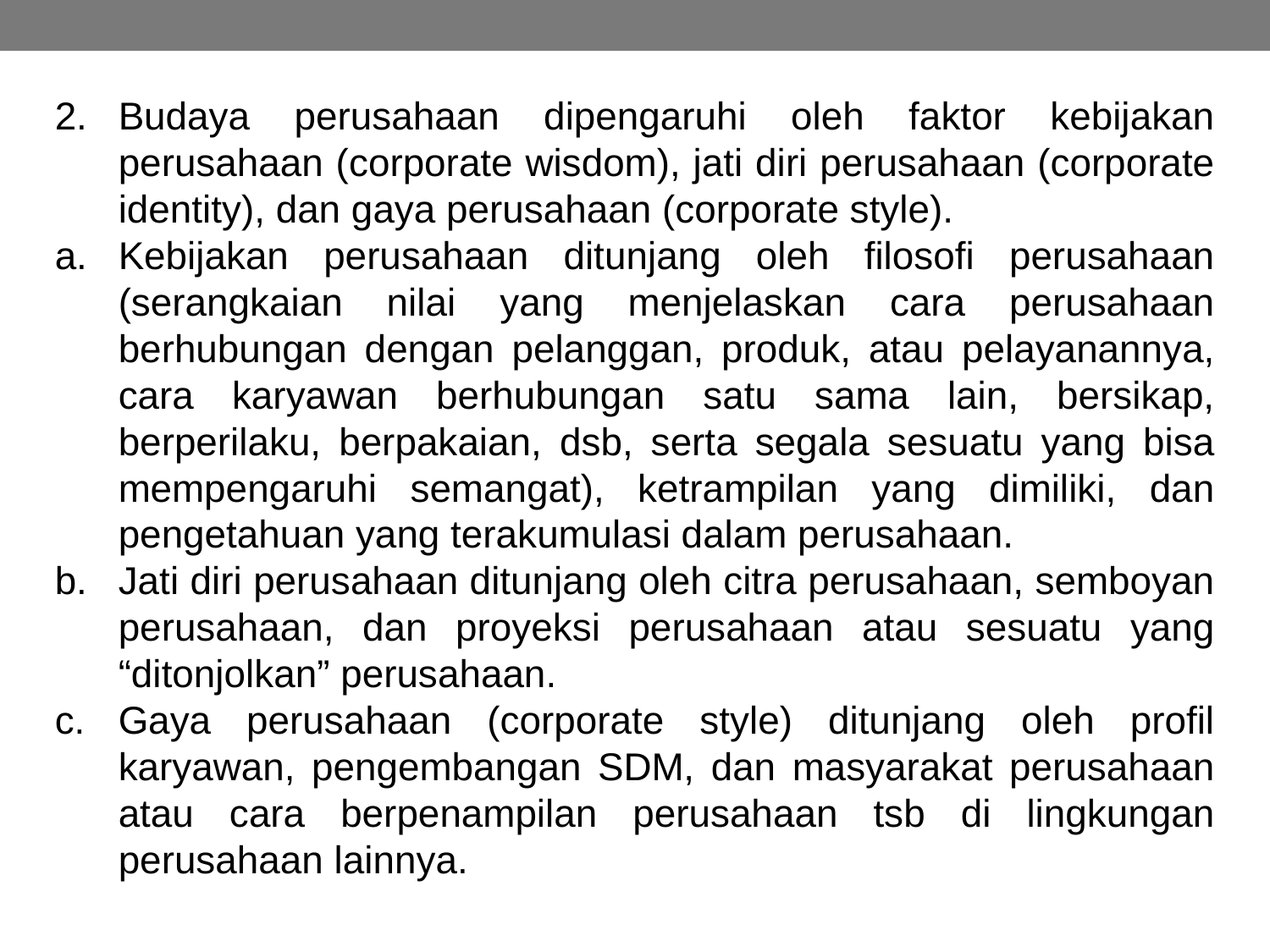

Budaya perusahaan dipengaruhi oleh faktor kebijakan perusahaan (corporate wisdom), jati diri perusahaan (corporate identity), dan gaya perusahaan (corporate style).
Kebijakan perusahaan ditunjang oleh filosofi perusahaan (serangkaian nilai yang menjelaskan cara perusahaan berhubungan dengan pelanggan, produk, atau pelayanannya, cara karyawan berhubungan satu sama lain, bersikap, berperilaku, berpakaian, dsb, serta segala sesuatu yang bisa mempengaruhi semangat), ketrampilan yang dimiliki, dan pengetahuan yang terakumulasi dalam perusahaan.
Jati diri perusahaan ditunjang oleh citra perusahaan, semboyan perusahaan, dan proyeksi perusahaan atau sesuatu yang “ditonjolkan” perusahaan.
Gaya perusahaan (corporate style) ditunjang oleh profil karyawan, pengembangan SDM, dan masyarakat perusahaan atau cara berpenampilan perusahaan tsb di lingkungan perusahaan lainnya.